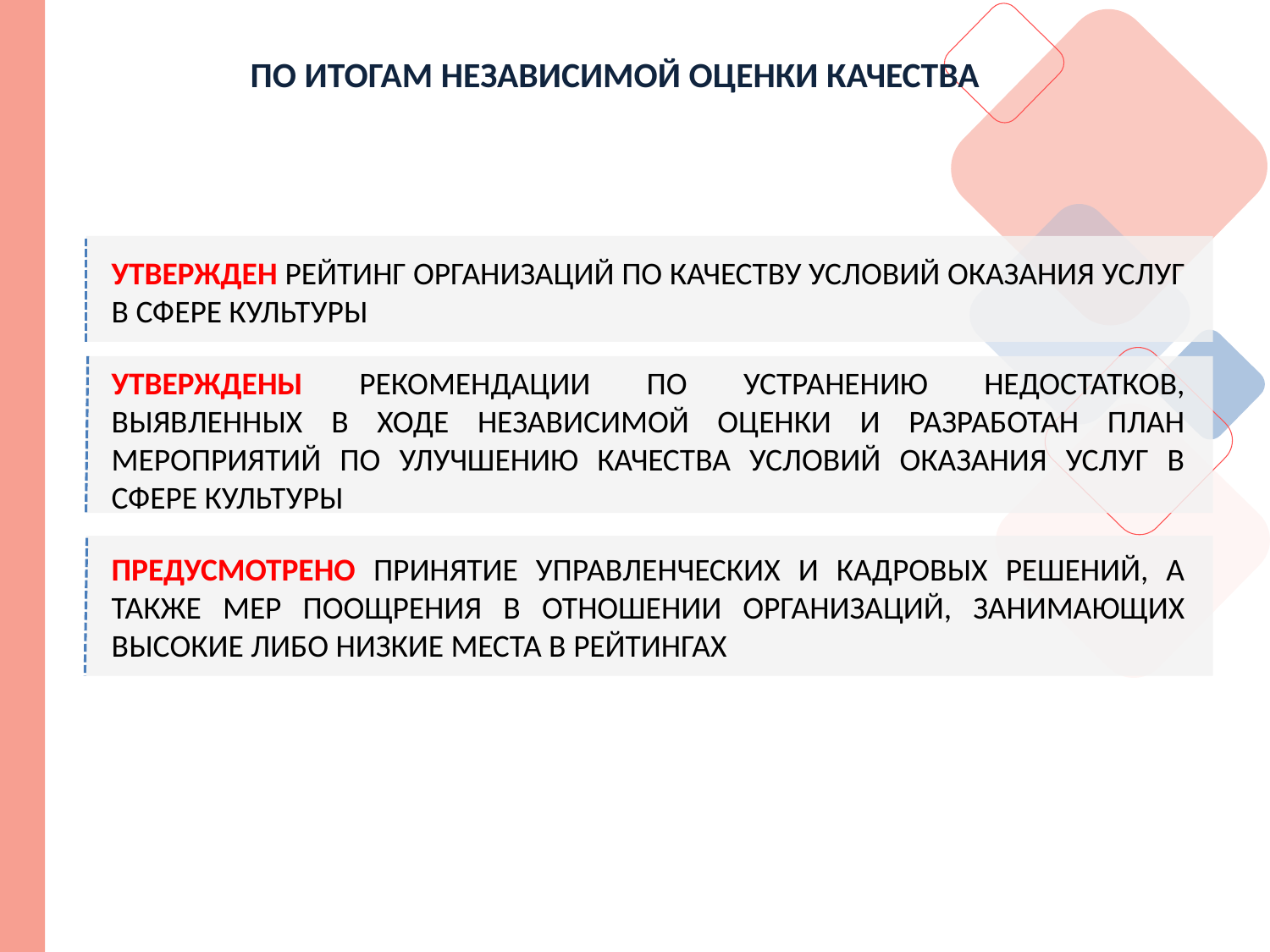

ПО ИТОГАМ НЕЗАВИСИМОЙ ОЦЕНКИ КАЧЕСТВА

УТВЕРЖДЕН РЕЙТИНГ ОРГАНИЗАЦИЙ ПО КАЧЕСТВУ УСЛОВИЙ ОКАЗАНИЯ УСЛУГ В СФЕРЕ КУЛЬТУРЫ

УТВЕРЖДЕНЫ РЕКОМЕНДАЦИИ ПО УСТРАНЕНИЮ НЕДОСТАТКОВ, ВЫЯВЛЕННЫХ В ХОДЕ НЕЗАВИСИМОЙ ОЦЕНКИ И РАЗРАБОТАН ПЛАН МЕРОПРИЯТИЙ ПО УЛУЧШЕНИЮ КАЧЕСТВА УСЛОВИЙ ОКАЗАНИЯ УСЛУГ В СФЕРЕ КУЛЬТУРЫ

ПРЕДУСМОТРЕНО ПРИНЯТИЕ УПРАВЛЕНЧЕСКИХ И КАДРОВЫХ РЕШЕНИЙ, А ТАКЖЕ МЕР ПООЩРЕНИЯ В ОТНОШЕНИИ ОРГАНИЗАЦИЙ, ЗАНИМАЮЩИХ ВЫСОКИЕ ЛИБО НИЗКИЕ МЕСТА В РЕЙТИНГАХ